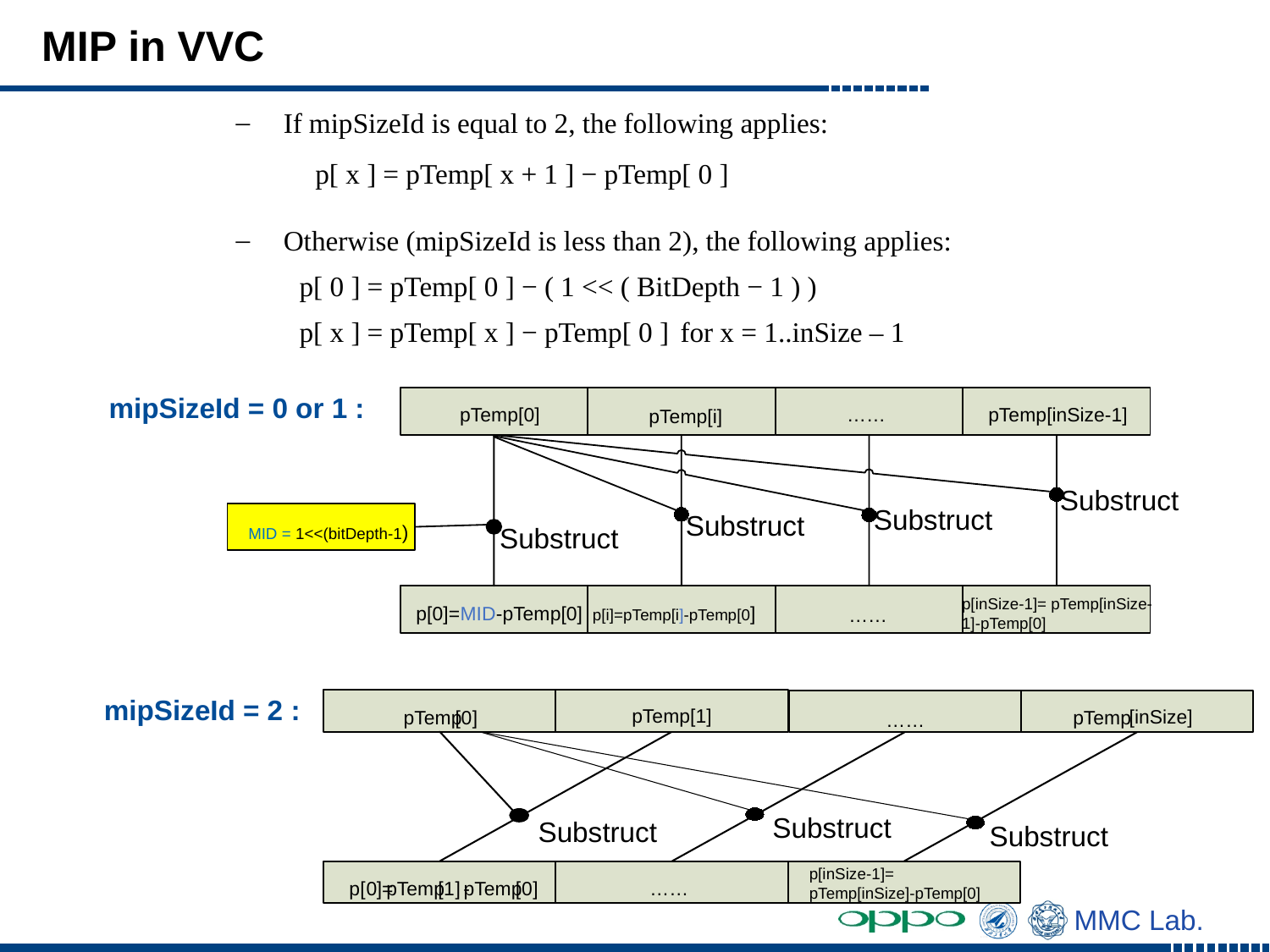

# MIP in VVC
If mipSizeId is equal to 2, the following applies:
p[ x ] = pTemp[ x + 1 ] − pTemp[ 0 ]
Otherwise (mipSizeId is less than 2), the following applies:
p[ 0 ] = pTemp[ 0 ] − ( 1 << ( BitDepth − 1 ) )
p[ x ] = pTemp[ x ] − pTemp[ 0 ]	for x = 1..inSize – 1
mipSizeId = 0 or 1 :

pTemp[0]

Substruct

Substruct

Substruct

MID = 1<<(bitDepth-1)

Substruct

……
pTemp[inSize-1]
pTemp[i]
p[inSize-1]= pTemp[inSize-1]-pTemp[0]
p[0]=MID-pTemp[0]
p[i]=pTemp[i]-pTemp[0]
……
mipSizeId = 2 :

[inSize]
pTemp
[
0
]

pTemp
……

Substruct
Substruct

Substruct

p
[
0
]=
pTemp
[
1
]
-
pTemp
[
0
]
……

pTemp[1]
p[inSize-1]= pTemp[inSize]-pTemp[0]